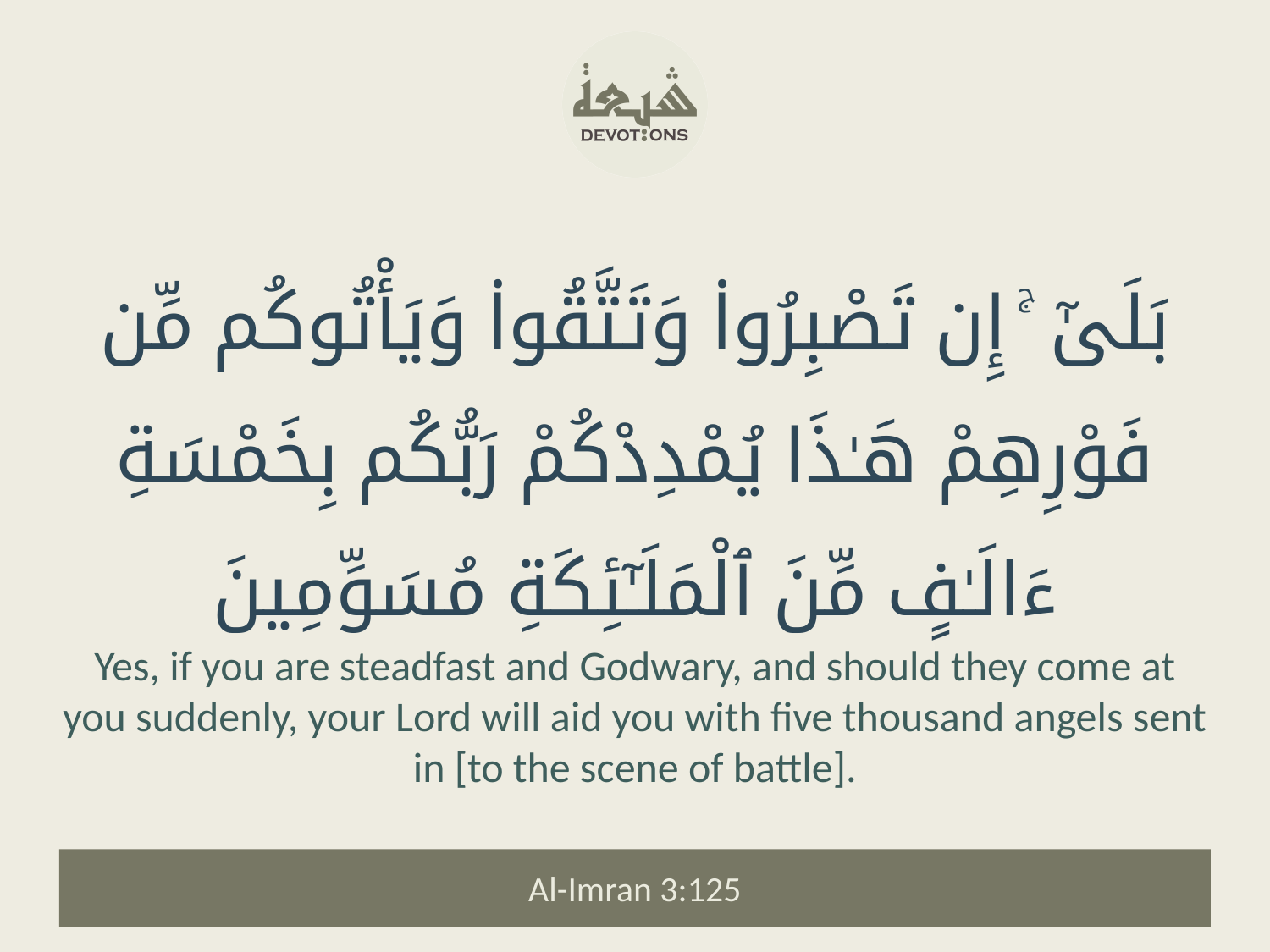

بَلَىٰٓ ۚ إِن تَصْبِرُوا۟ وَتَتَّقُوا۟ وَيَأْتُوكُم مِّن فَوْرِهِمْ هَـٰذَا يُمْدِدْكُمْ رَبُّكُم بِخَمْسَةِ ءَالَـٰفٍ مِّنَ ٱلْمَلَـٰٓئِكَةِ مُسَوِّمِينَ
Yes, if you are steadfast and Godwary, and should they come at you suddenly, your Lord will aid you with five thousand angels sent in [to the scene of battle].
Al-Imran 3:125